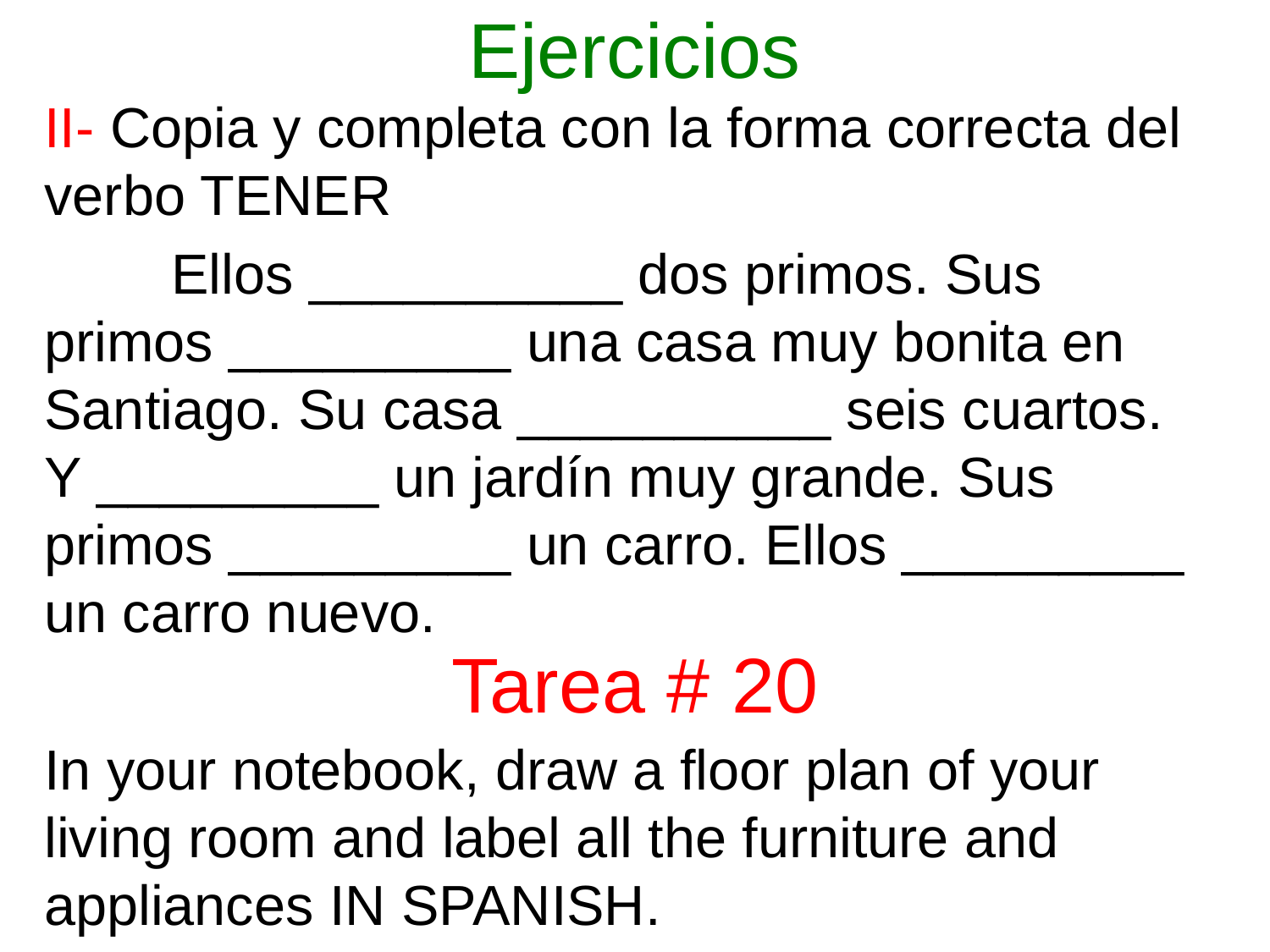

# Ejercicios
II- Copia y completa con la forma correcta del verbo TENER
	Ellos __________ dos primos. Sus primos _________ una casa muy bonita en Santiago. Su casa __________ seis cuartos. Y _________ un jardín muy grande. Sus primos _________ un carro. Ellos _________ un carro nuevo.

In your notebook, draw a floor plan of your living room and label all the furniture and appliances IN SPANISH.

Tarea # 20